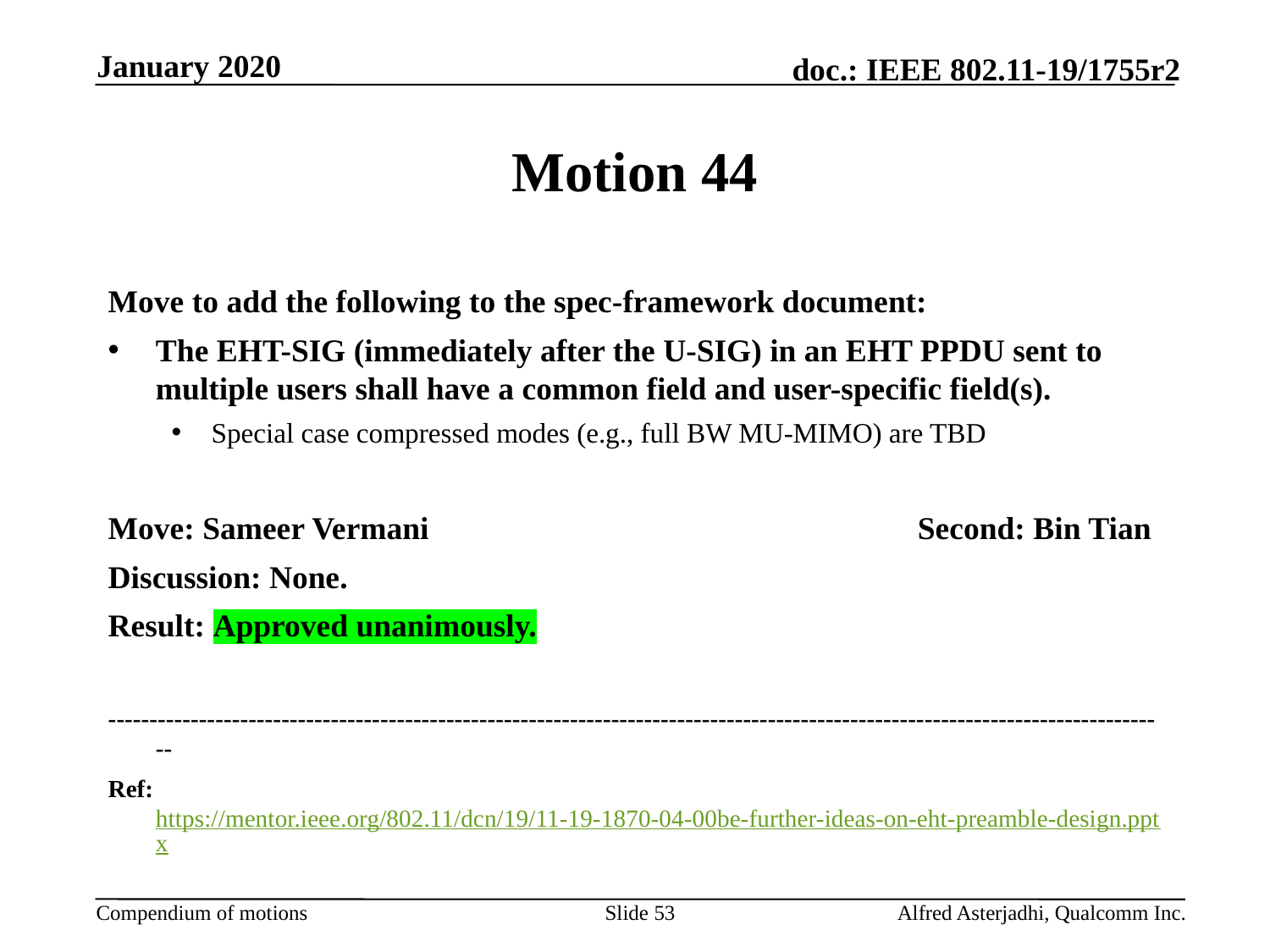

January 2020
# Motion 44
Move to add the following to the spec-framework document:
The EHT-SIG (immediately after the U-SIG) in an EHT PPDU sent to multiple users shall have a common field and user-specific field(s).
Special case compressed modes (e.g., full BW MU-MIMO) are TBD

Move: Sameer Vermani 				Second: Bin Tian
Discussion: None.
Result: Approved unanimously.

---------------------------------------------------------------------------------------------------------------------------------
Ref: https://mentor.ieee.org/802.11/dcn/19/11-19-1870-04-00be-further-ideas-on-eht-preamble-design.pptx

Slide 53
Alfred Asterjadhi, Qualcomm Inc.